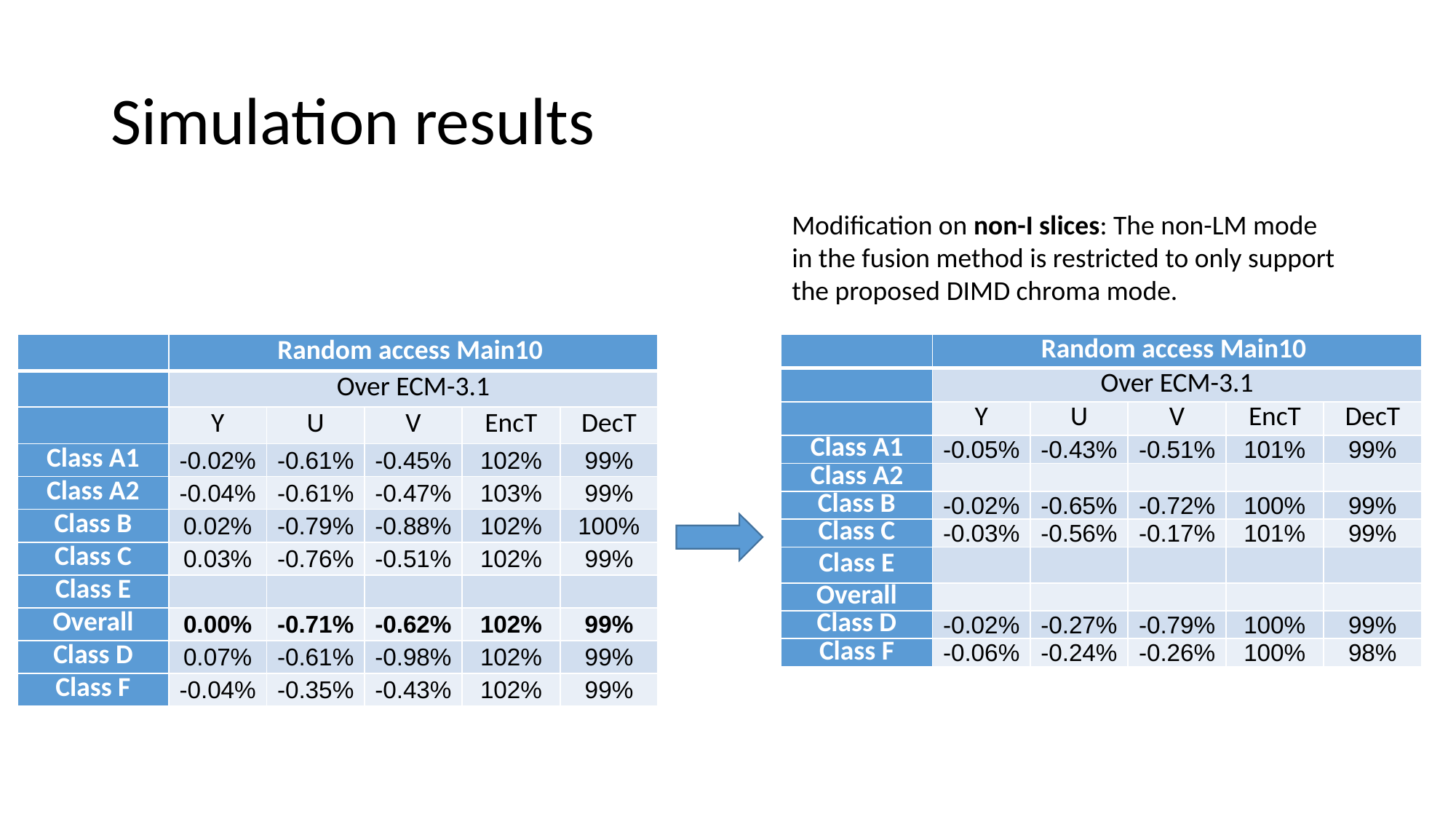

# Simulation results
Modification on non-I slices: The non-LM mode in the fusion method is restricted to only support the proposed DIMD chroma mode.
|  | Random access Main10 |  |  |  |  |
| --- | --- | --- | --- | --- | --- |
|  | Over ECM-3.1 |  |  |  |  |
|  | Y | U | V | EncT | DecT |
| Class A1 | -0.02% | -0.61% | -0.45% | 102% | 99% |
| Class A2 | -0.04% | -0.61% | -0.47% | 103% | 99% |
| Class B | 0.02% | -0.79% | -0.88% | 102% | 100% |
| Class C | 0.03% | -0.76% | -0.51% | 102% | 99% |
| Class E |  |  |  |  |  |
| Overall | 0.00% | -0.71% | -0.62% | 102% | 99% |
| Class D | 0.07% | -0.61% | -0.98% | 102% | 99% |
| Class F | -0.04% | -0.35% | -0.43% | 102% | 99% |
|  | Random access Main10 |  |  |  |  |
| --- | --- | --- | --- | --- | --- |
|  | Over ECM-3.1 |  |  |  |  |
|  | Y | U | V | EncT | DecT |
| Class A1 | -0.05% | -0.43% | -0.51% | 101% | 99% |
| Class A2 |  |  |  |  |  |
| Class B | -0.02% | -0.65% | -0.72% | 100% | 99% |
| Class C | -0.03% | -0.56% | -0.17% | 101% | 99% |
| Class E |  |  |  |  |  |
| Overall |  |  |  |  |  |
| Class D | -0.02% | -0.27% | -0.79% | 100% | 99% |
| Class F | -0.06% | -0.24% | -0.26% | 100% | 98% |